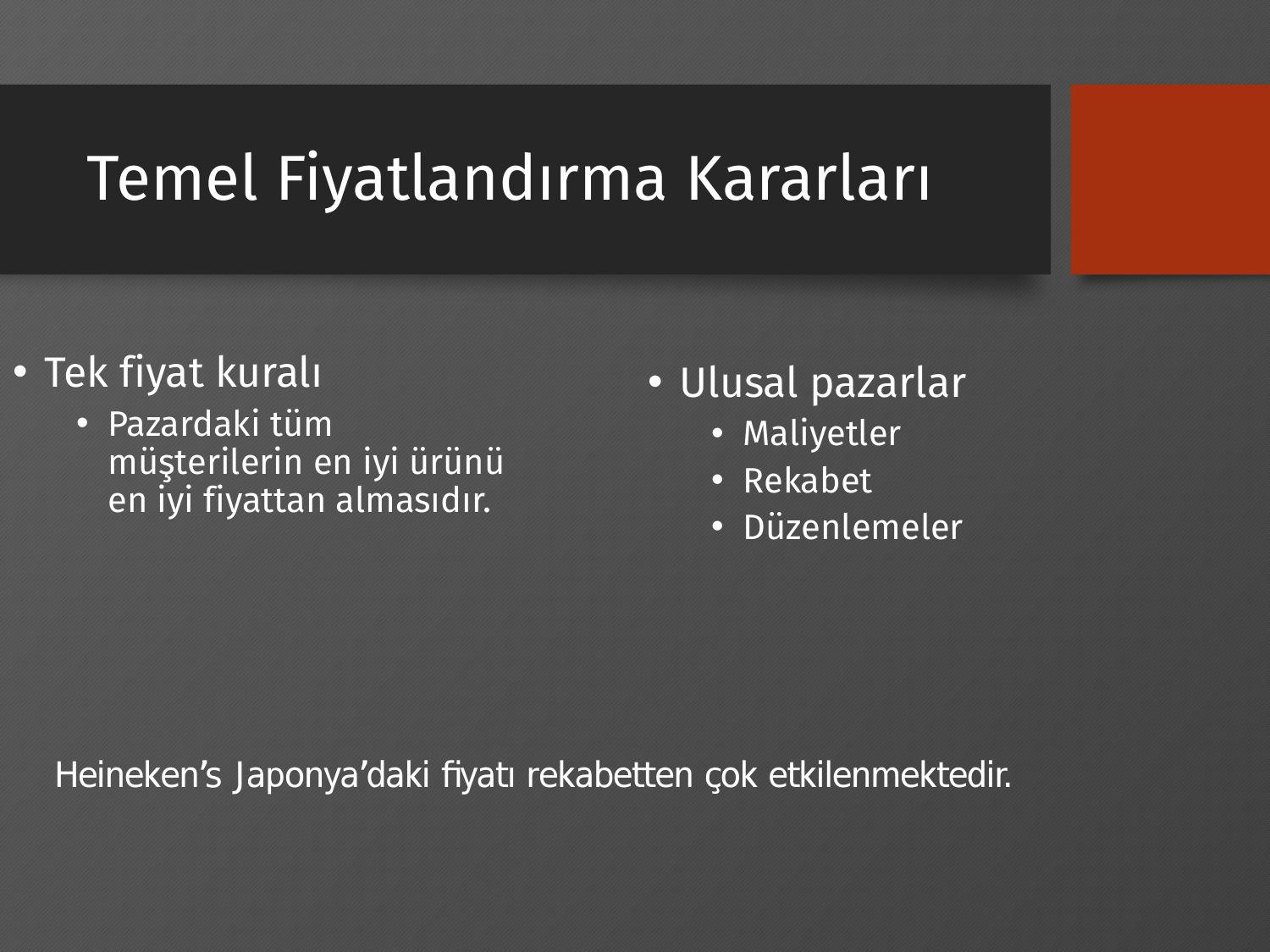

# Temel Fiyatlandırma Kararları

Tek fiyat kuralı
Pazardaki tüm müşterilerin en iyi ürünü en iyi fiyattan almasıdır.

Ulusal pazarlar
Maliyetler
Rekabet
Düzenlemeler
Heineken’s Japonya’daki fiyatı rekabetten çok etkilenmektedir.